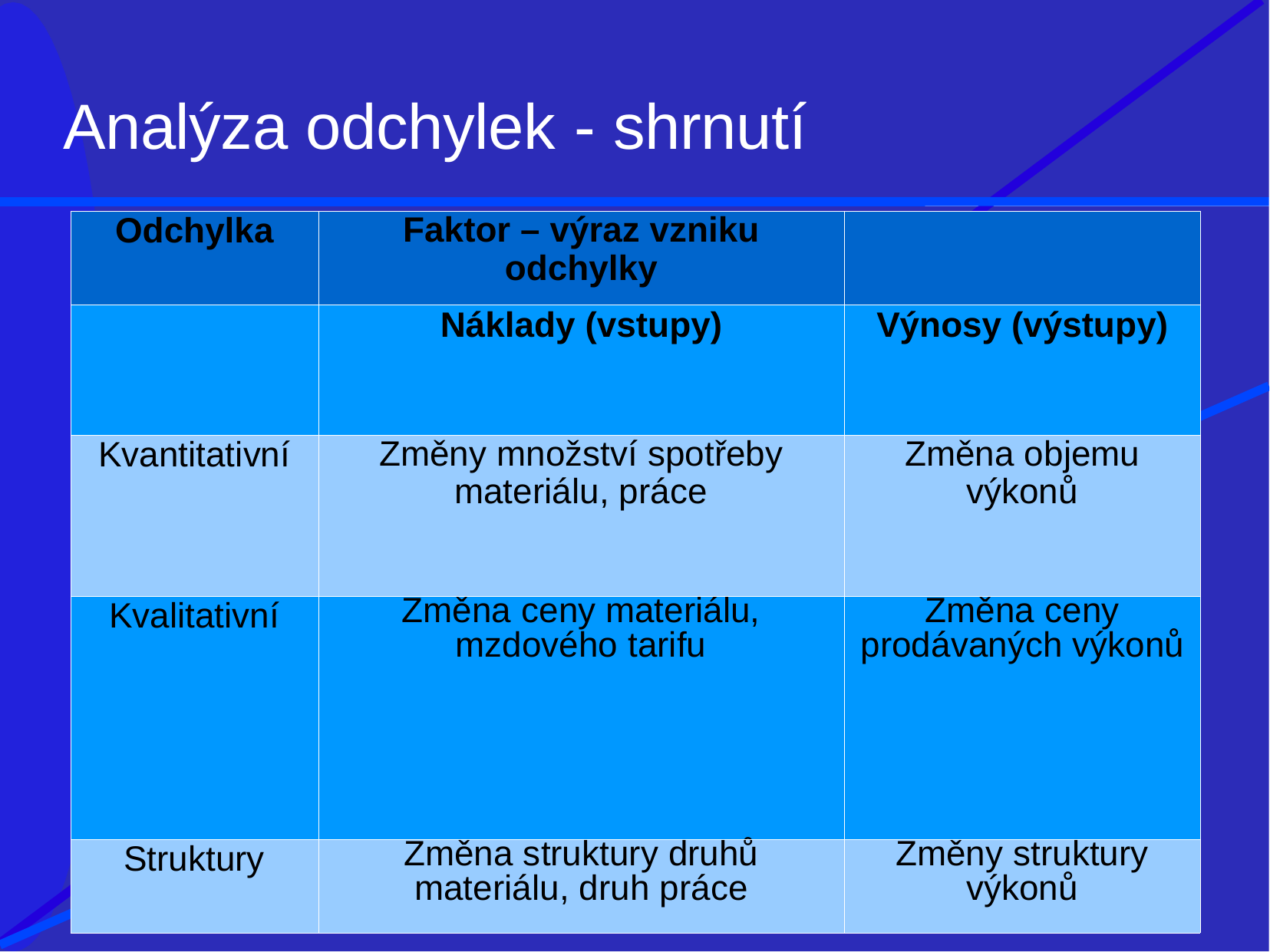

# Analýza odchylek - shrnutí
| Odchylka | Faktor – výraz vzniku odchylky |  |
| --- | --- | --- |
|  | Náklady (vstupy) | Výnosy (výstupy) |
| Kvantitativní | Změny množství spotřeby materiálu, práce | Změna objemu výkonů |
| Kvalitativní | Změna ceny materiálu, mzdového tarifu | Změna ceny prodávaných výkonů |
| Struktury | Změna struktury druhů materiálu, druh práce | Změny struktury výkonů |